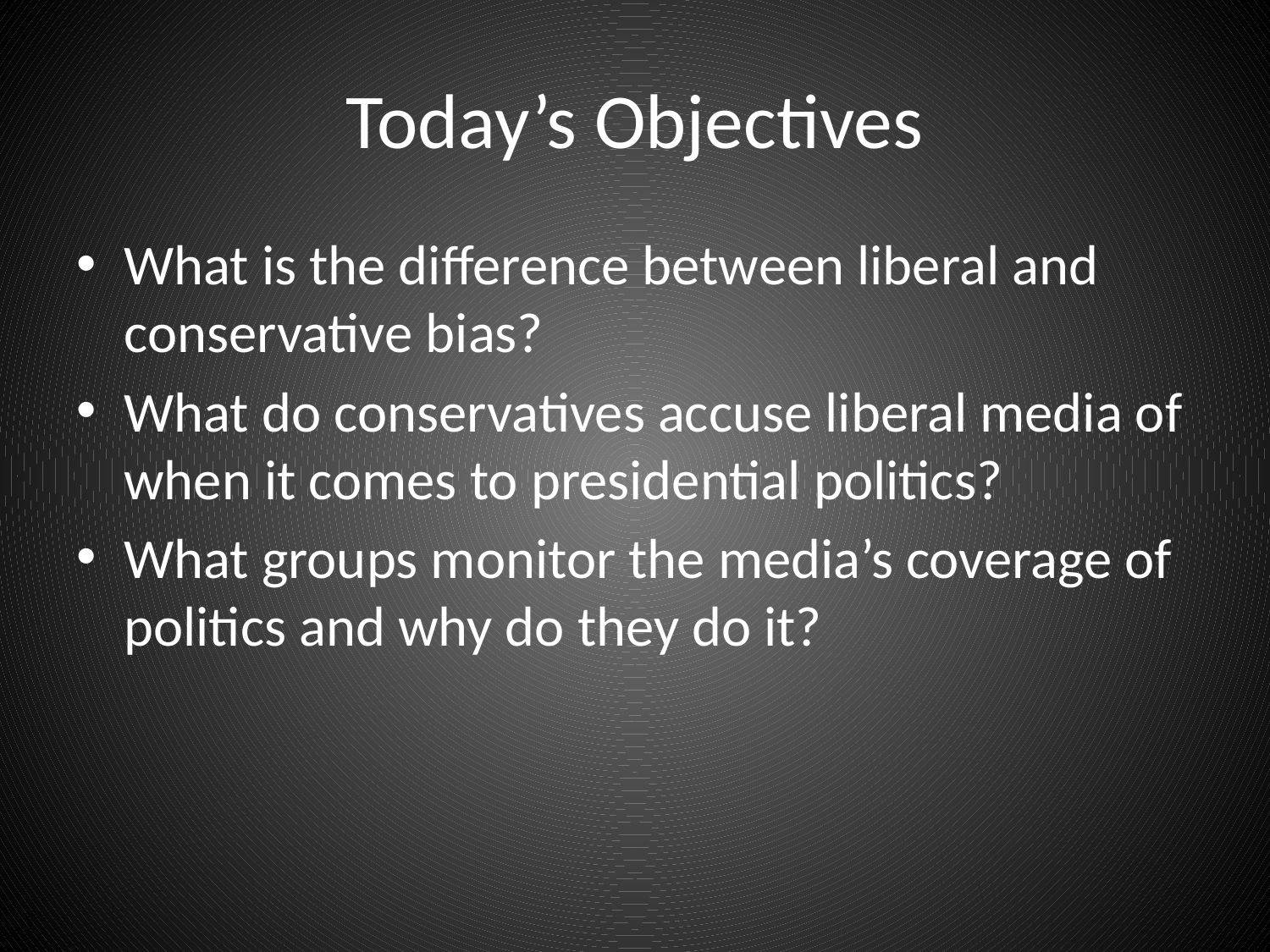

# Today’s Objectives
What is the difference between liberal and conservative bias?
What do conservatives accuse liberal media of when it comes to presidential politics?
What groups monitor the media’s coverage of politics and why do they do it?